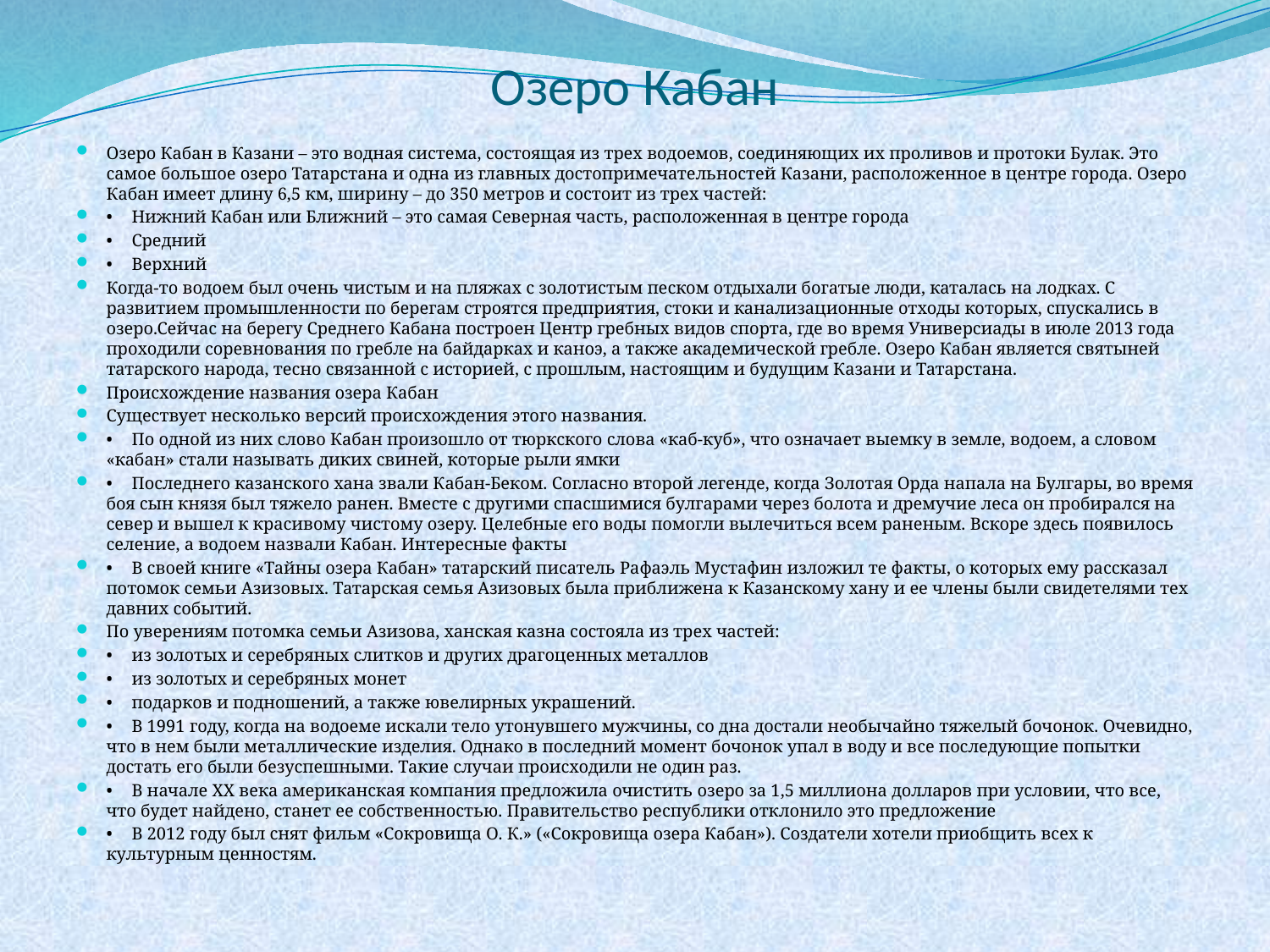

# Озеро Кабан
Озеро Кабан в Казани – это водная система, состоящая из трех водоемов, соединяющих их проливов и протоки Булак. Это самое большое озеро Татарстана и одна из главных достопримечательностей Казани, расположенное в центре города. Озеро Кабан имеет длину 6,5 км, ширину – до 350 метров и состоит из трех частей:
•	Нижний Кабан или Ближний – это самая Северная часть, расположенная в центре города
•	Средний
•	Верхний
Когда-то водоем был очень чистым и на пляжах с золотистым песком отдыхали богатые люди, каталась на лодках. С развитием промышленности по берегам строятся предприятия, стоки и канализационные отходы которых, спускались в озеро.Сейчас на берегу Среднего Кабана построен Центр гребных видов спорта, где во время Универсиады в июле 2013 года проходили соревнования по гребле на байдарках и каноэ, а также академической гребле. Озеро Кабан является святыней татарского народа, тесно связанной с историей, с прошлым, настоящим и будущим Казани и Татарстана.
Происхождение названия озера Кабан
Существует несколько версий происхождения этого названия.
•	По одной из них слово Кабан произошло от тюркского слова «каб-куб», что означает выемку в земле, водоем, а словом «кабан» стали называть диких свиней, которые рыли ямки
•	Последнего казанского хана звали Кабан-Беком. Согласно второй легенде, когда Золотая Орда напала на Булгары, во время боя сын князя был тяжело ранен. Вместе с другими спасшимися булгарами через болота и дремучие леса он пробирался на север и вышел к красивому чистому озеру. Целебные его воды помогли вылечиться всем раненым. Вскоре здесь появилось селение, а водоем назвали Кабан. Интересные факты
•	В своей книге «Тайны озера Кабан» татарский писатель Рафаэль Мустафин изложил те факты, о которых ему рассказал потомок семьи Азизовых. Татарская семья Азизовых была приближена к Казанскому хану и ее члены были свидетелями тех давних событий.
По уверениям потомка семьи Азизова, ханская казна состояла из трех частей:
•	из золотых и серебряных слитков и других драгоценных металлов
•	из золотых и серебряных монет
•	подарков и подношений, а также ювелирных украшений.
•	В 1991 году, когда на водоеме искали тело утонувшего мужчины, со дна достали необычайно тяжелый бочонок. Очевидно, что в нем были металлические изделия. Однако в последний момент бочонок упал в воду и все последующие попытки достать его были безуспешными. Такие случаи происходили не один раз.
•	В начале XX века американская компания предложила очистить озеро за 1,5 миллиона долларов при условии, что все, что будет найдено, станет ее собственностью. Правительство республики отклонило это предложение
•	В 2012 году был снят фильм «Сокровища О. К.» («Сокровища озера Кабан»). Создатели хотели приобщить всех к культурным ценностям.